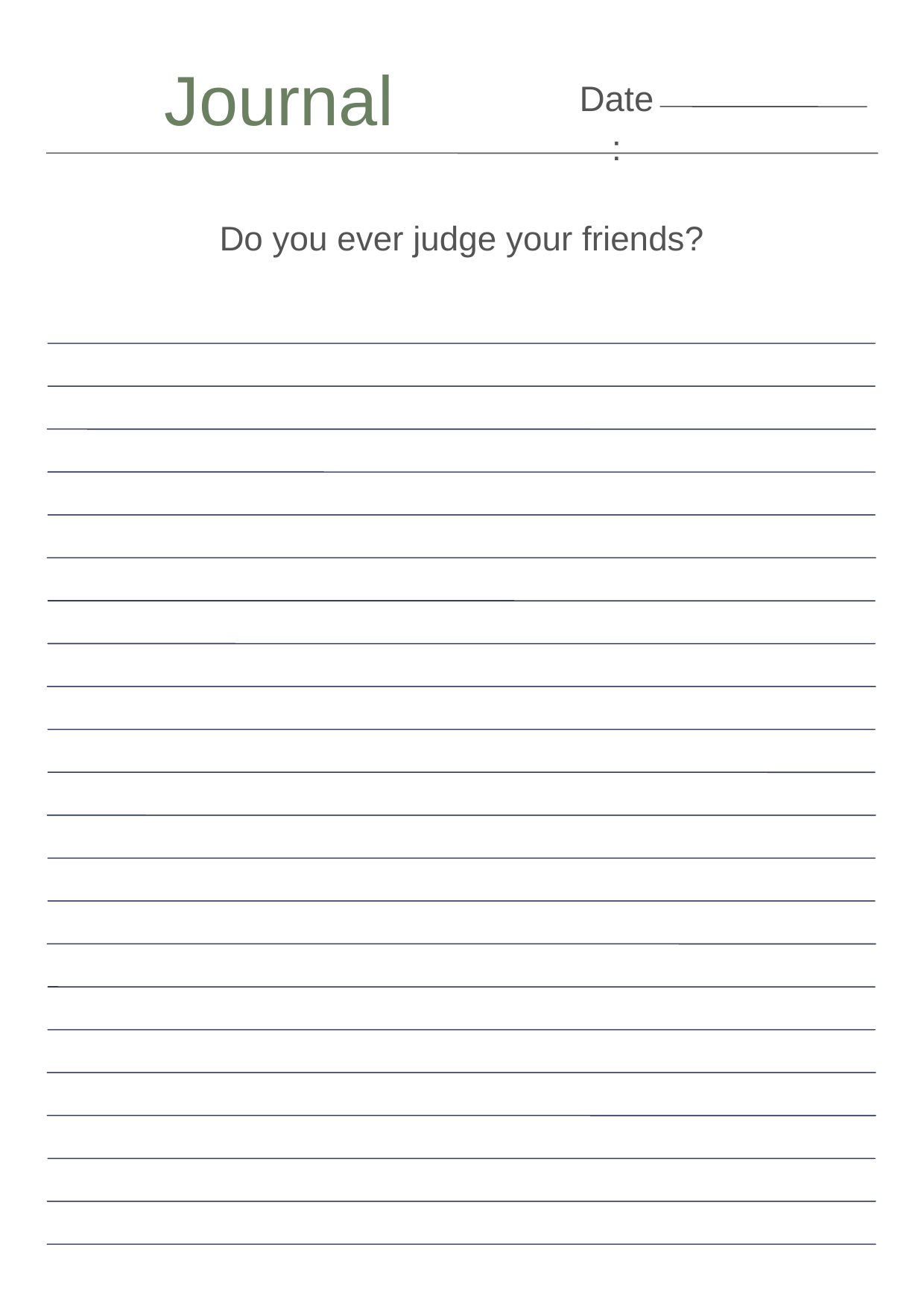

Journal
Date:

Do you ever judge your friends?